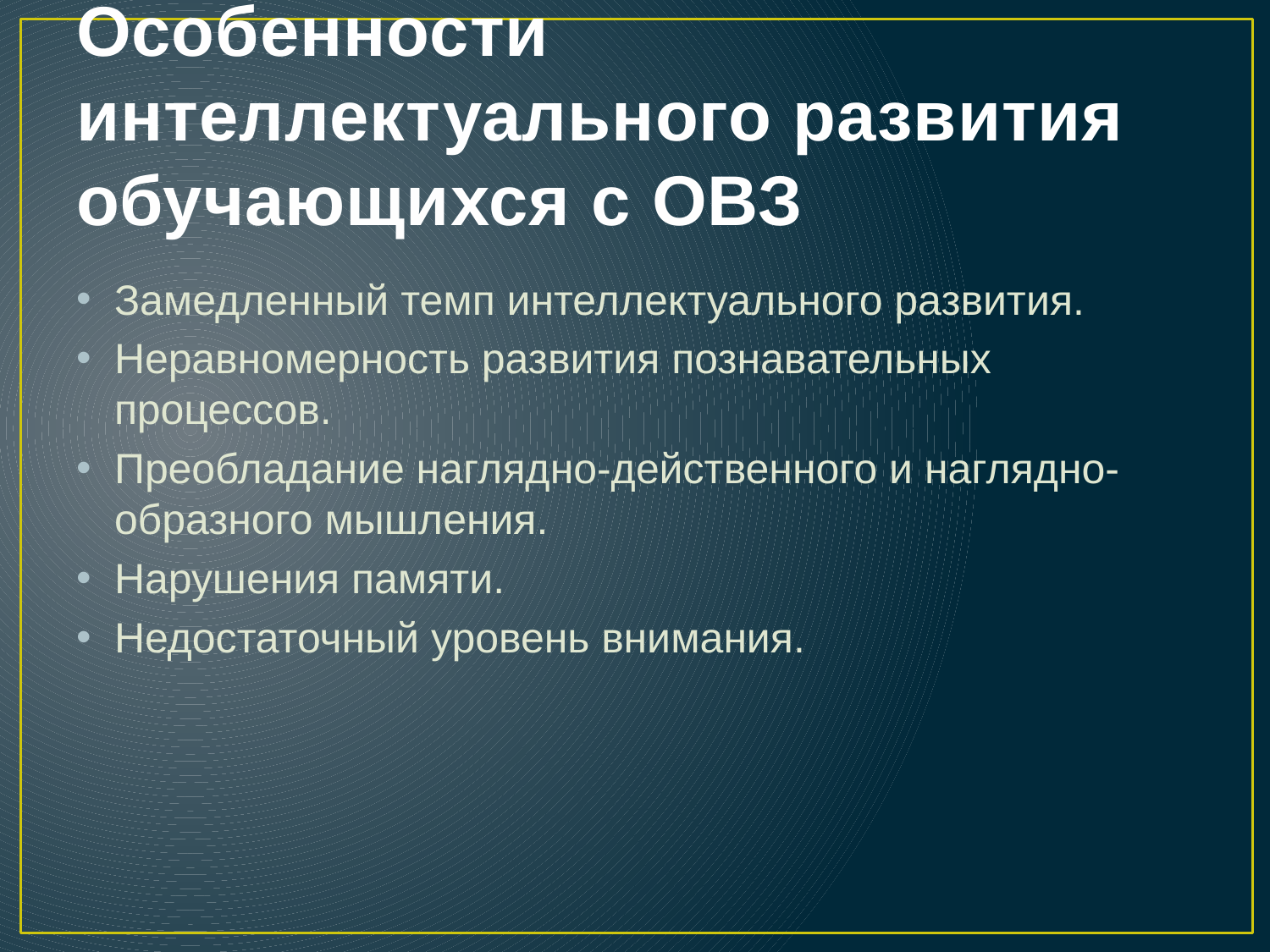

# Особенности интеллектуального развития обучающихся с ОВЗ
Замедленный темп интеллектуального развития.
Неравномерность развития познавательных процессов.
Преобладание наглядно-действенного и наглядно-образного мышления.
Нарушения памяти.
Недостаточный уровень внимания.